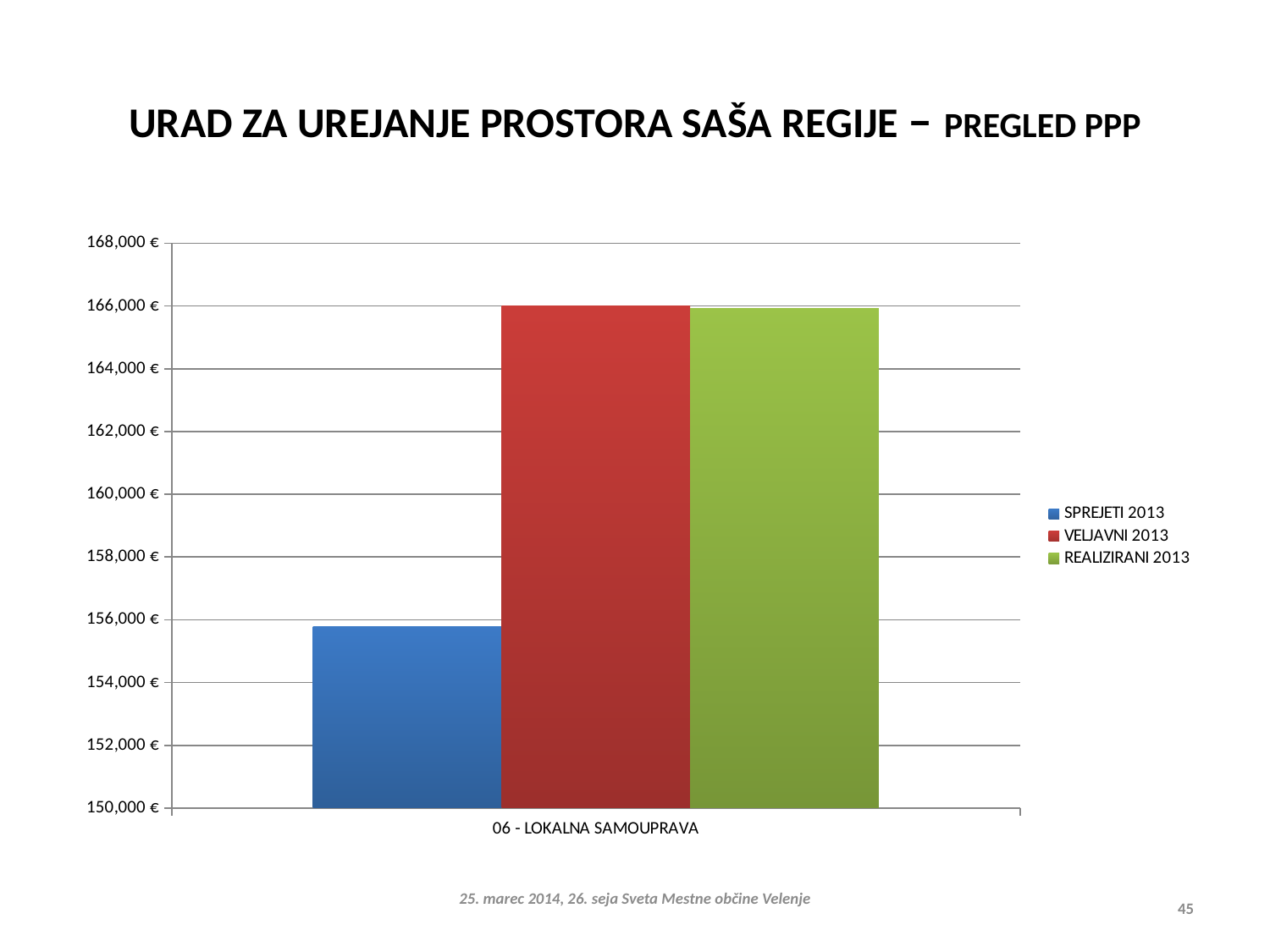

# URAD ZA UREJANJE PROSTORA SAŠA REGIJE – PREGLED PPP

### Chart

| Category | SPREJETI 2013 | VELJAVNI 2013 | REALIZIRANI 2013 |
|---|---|---|---|
| 06 - LOKALNA SAMOUPRAVA | 155770.0 | 165992.0 | 165912.0 |
25. marec 2014, 26. seja Sveta Mestne občine Velenje

45